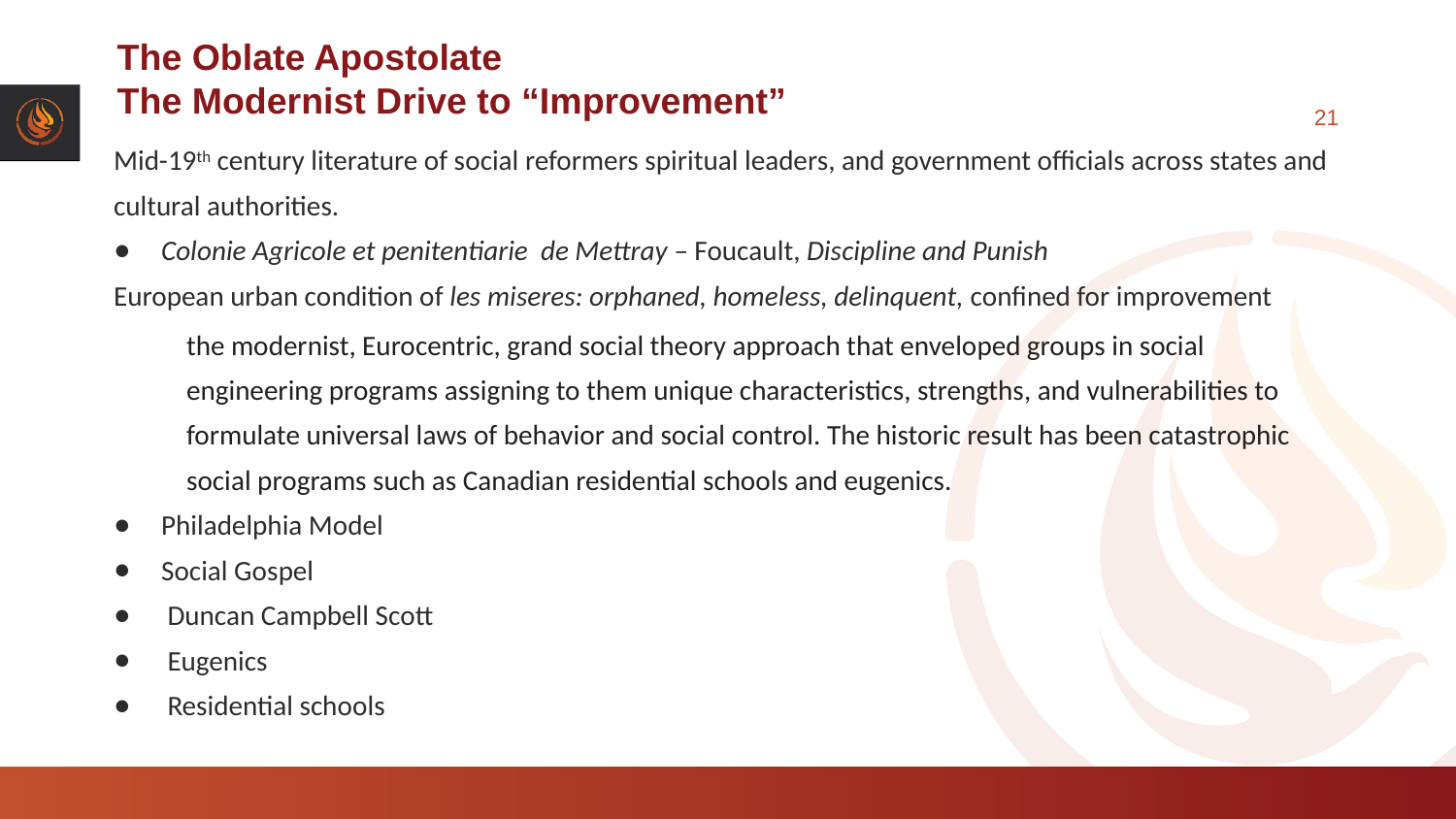

# The Oblate Apostolate The Modernist Drive to “Improvement”
21
Mid-19th century literature of social reformers spiritual leaders, and government officials across states and cultural authorities.
Colonie Agricole et penitentiarie  de Mettray – Foucault, Discipline and Punish
European urban condition of les miseres: orphaned, homeless, delinquent, confined for improvement
the modernist, Eurocentric, grand social theory approach that enveloped groups in social engineering programs assigning to them unique characteristics, strengths, and vulnerabilities to formulate universal laws of behavior and social control. The historic result has been catastrophic social programs such as Canadian residential schools and eugenics.
Philadelphia Model
Social Gospel
 Duncan Campbell Scott
 Eugenics
 Residential schools